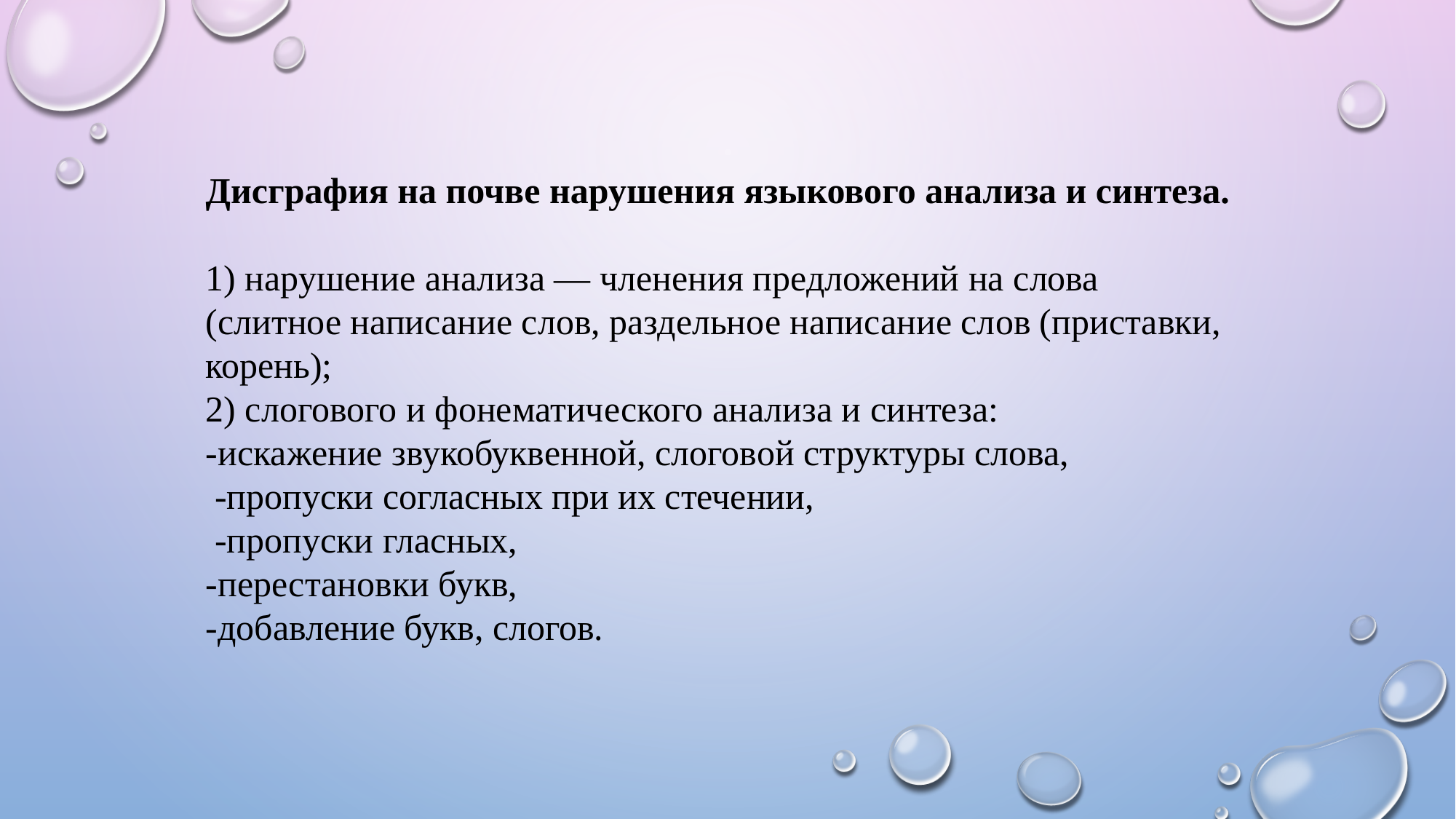

Дисграфия на почве нарушения языкового анализа и синтеза.
 
1) нарушение анализа — членения предложений на слова (слитное написание слов, раздельное написание слов (приставки, корень);
2) слогового и фонематического анализа и синтеза:
-искажение звукобуквенной, слоговой структуры слова,
 -пропуски согласных при их стечении,
 -пропуски гласных,
-перестановки букв,
-добавление букв, слогов.